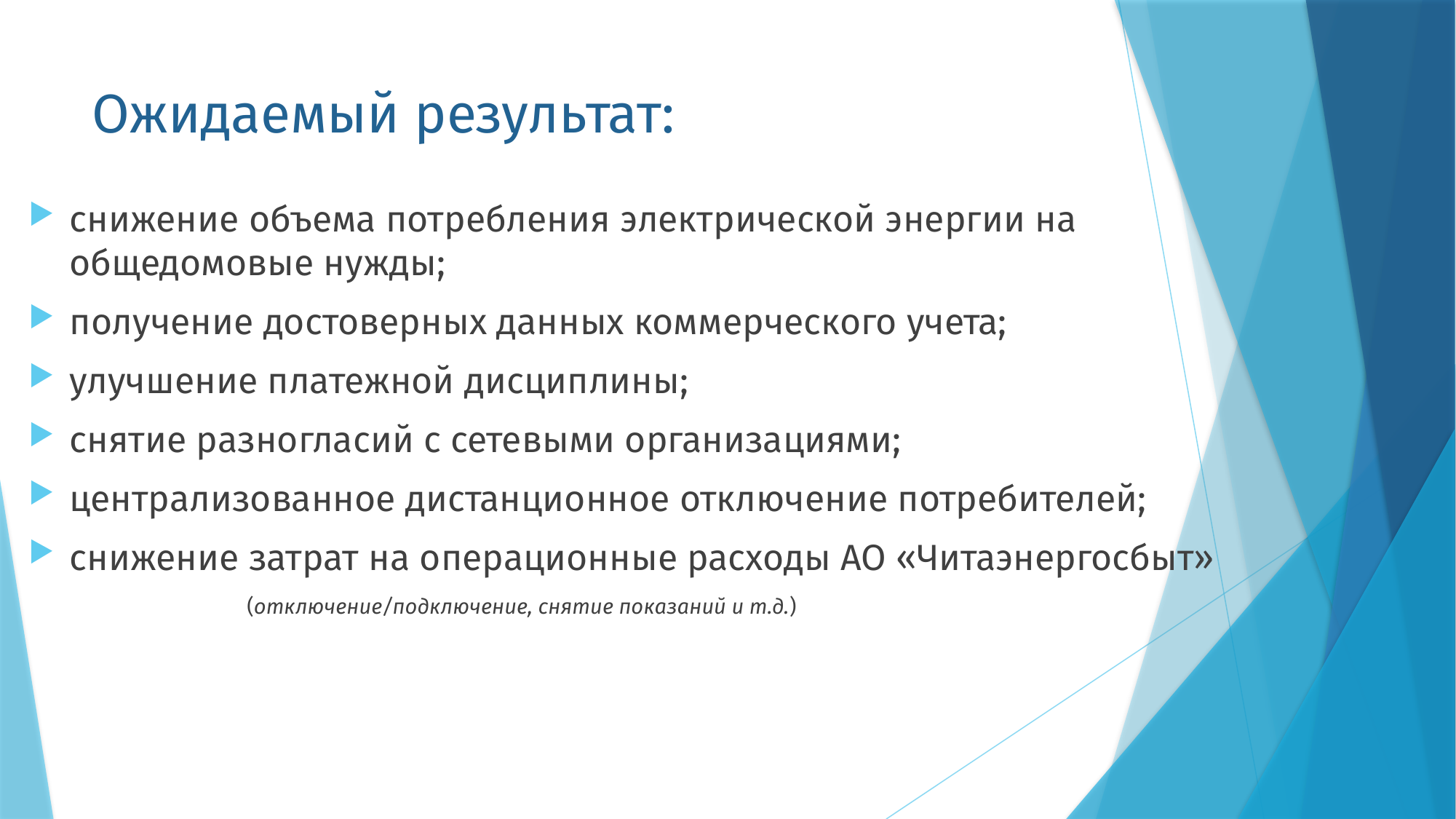

# Ожидаемый результат:
снижение объема потребления электрической энергии на общедомовые нужды;
получение достоверных данных коммерческого учета;
улучшение платежной дисциплины;
снятие разногласий с сетевыми организациями;
централизованное дистанционное отключение потребителей;
снижение затрат на операционные расходы АО «Читаэнергосбыт»
		(отключение/подключение, снятие показаний и т.д.)